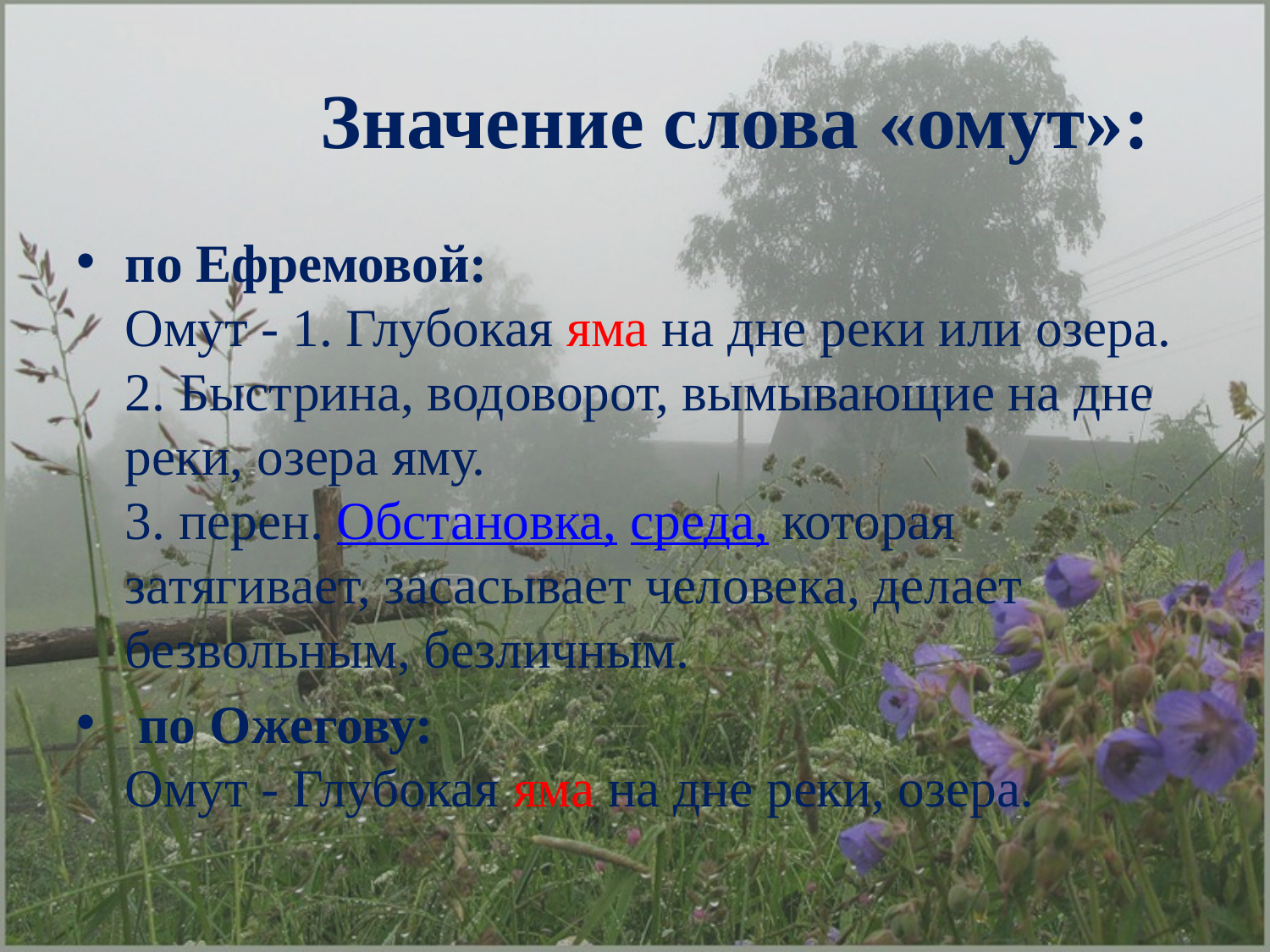

# Значение слова «омут»:
по Ефремовой:
Омут - 1. Глубокая яма на дне реки или озера.
2. Быстрина, водоворот, вымывающие на дне реки, озера яму.
3. перен. Обстановка, среда, которая затягивает, засасывает человека, делает безвольным, безличным.
 по Ожегову:
Омут - Глубокая яма на дне реки, озера.